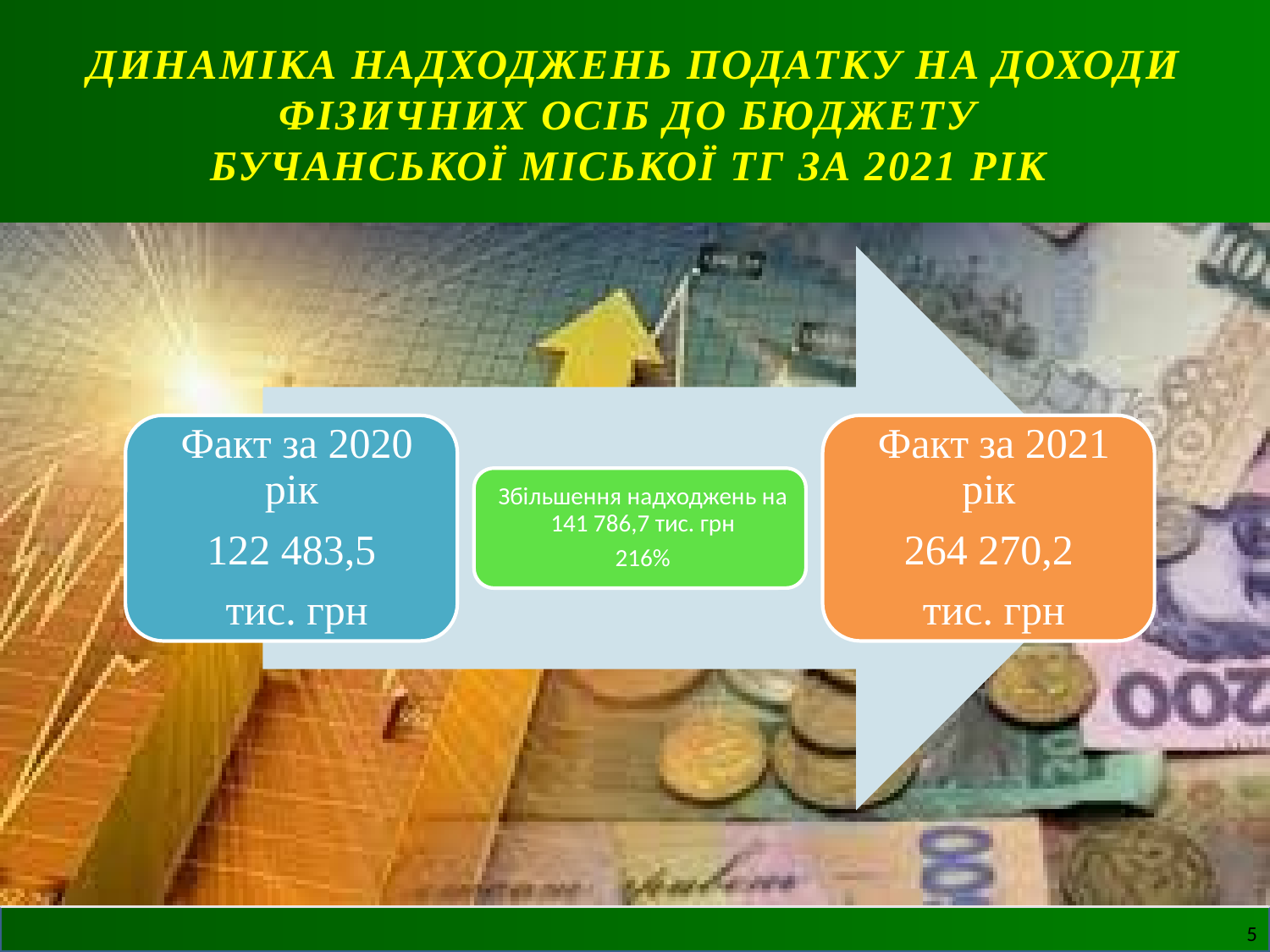

# Динаміка надходжень податку на доходи фізичних осіб до бюджету Бучанської міської ТГ за 2021 рік

[unsupported chart]

Факт за 2020 рік
122 483,5
тис. грн
Збільшення надходжень на 141 786,7 тис. грн
216%
Факт за 2021 рік
264 270,2
тис. грн

5